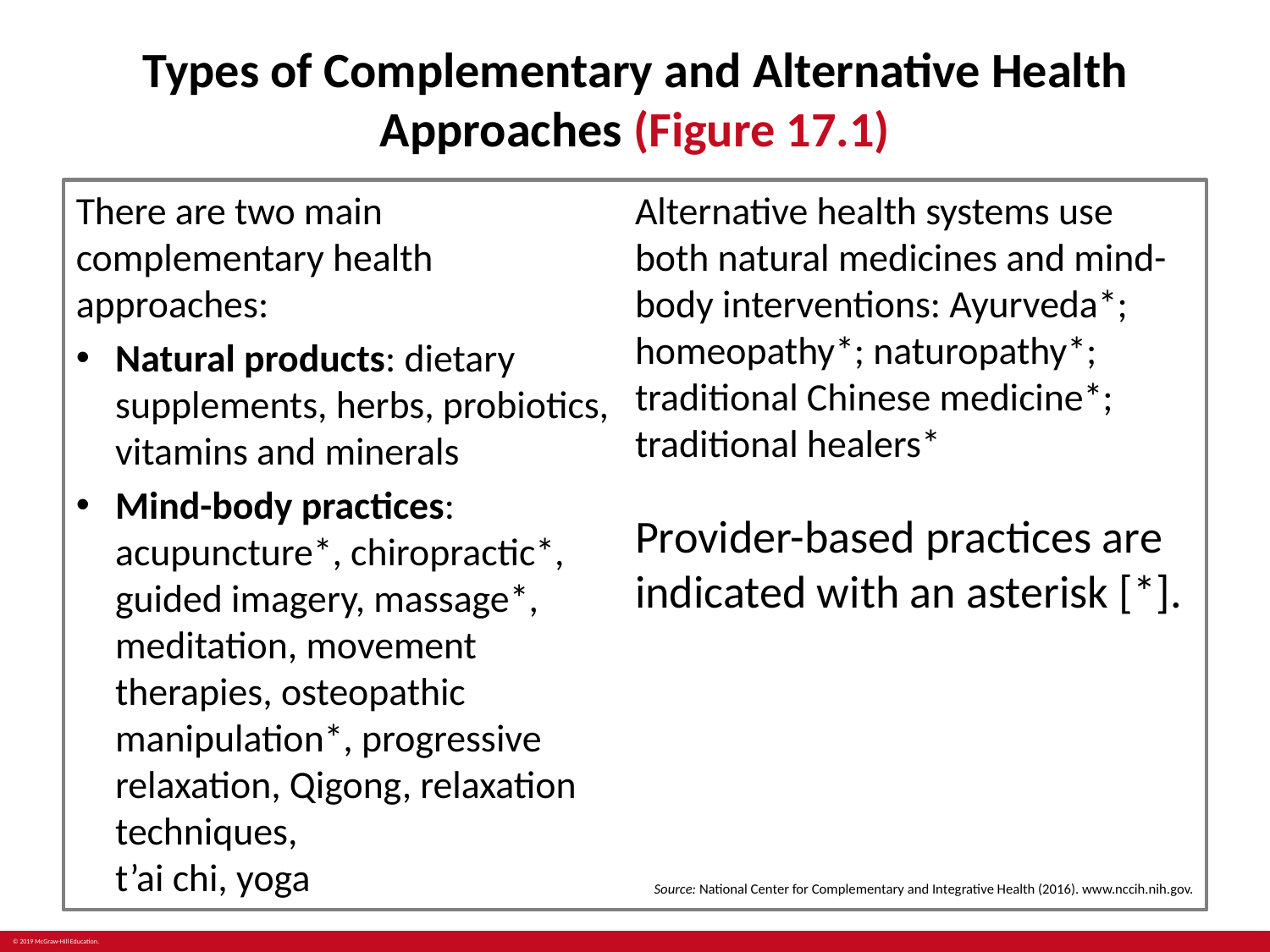

# Types of Complementary and Alternative Health Approaches (Figure 17.1)
There are two main complementary health approaches:
Natural products: dietary supplements, herbs, probiotics, vitamins and minerals
Mind-body practices: acupuncture*, chiropractic*, guided imagery, massage*, meditation, movement therapies, osteopathic manipulation*, progressive relaxation, Qigong, relaxation techniques,
t’ai chi, yoga
Alternative health systems use both natural medicines and mind-body interventions: Ayurveda*; homeopathy*; naturopathy*; traditional Chinese medicine*; traditional healers*
Provider-based practices are indicated with an asterisk [*].
Source: National Center for Complementary and Integrative Health (2016). www.nccih.nih.gov.